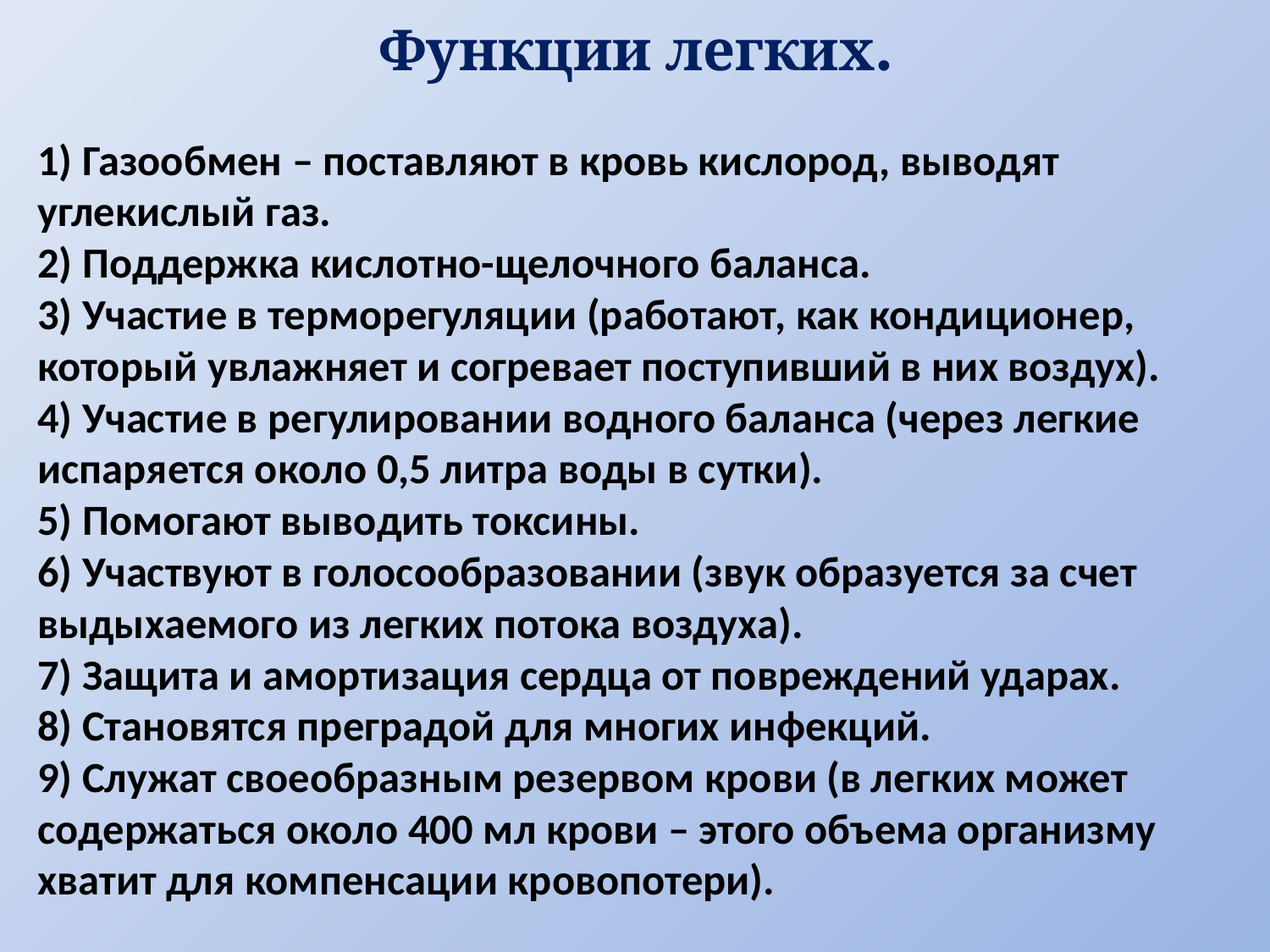

# Функции легких.
1) Газообмен – поставляют в кровь кислород, выводят углекислый газ.
2) Поддержка кислотно-щелочного баланса.
3) Участие в терморегуляции (работают, как кондиционер, который увлажняет и согревает поступивший в них воздух).
4) Участие в регулировании водного баланса (через легкие испаряется около 0,5 литра воды в сутки).
5) Помогают выводить токсины.
6) Участвуют в голосообразовании (звук образуется за счет выдыхаемого из легких потока воздуха).
7) Защита и амортизация сердца от повреждений ударах.
8) Становятся преградой для многих инфекций.
9) Служат своеобразным резервом крови (в легких может содержаться около 400 мл крови – этого объема организму хватит для компенсации кровопотери).